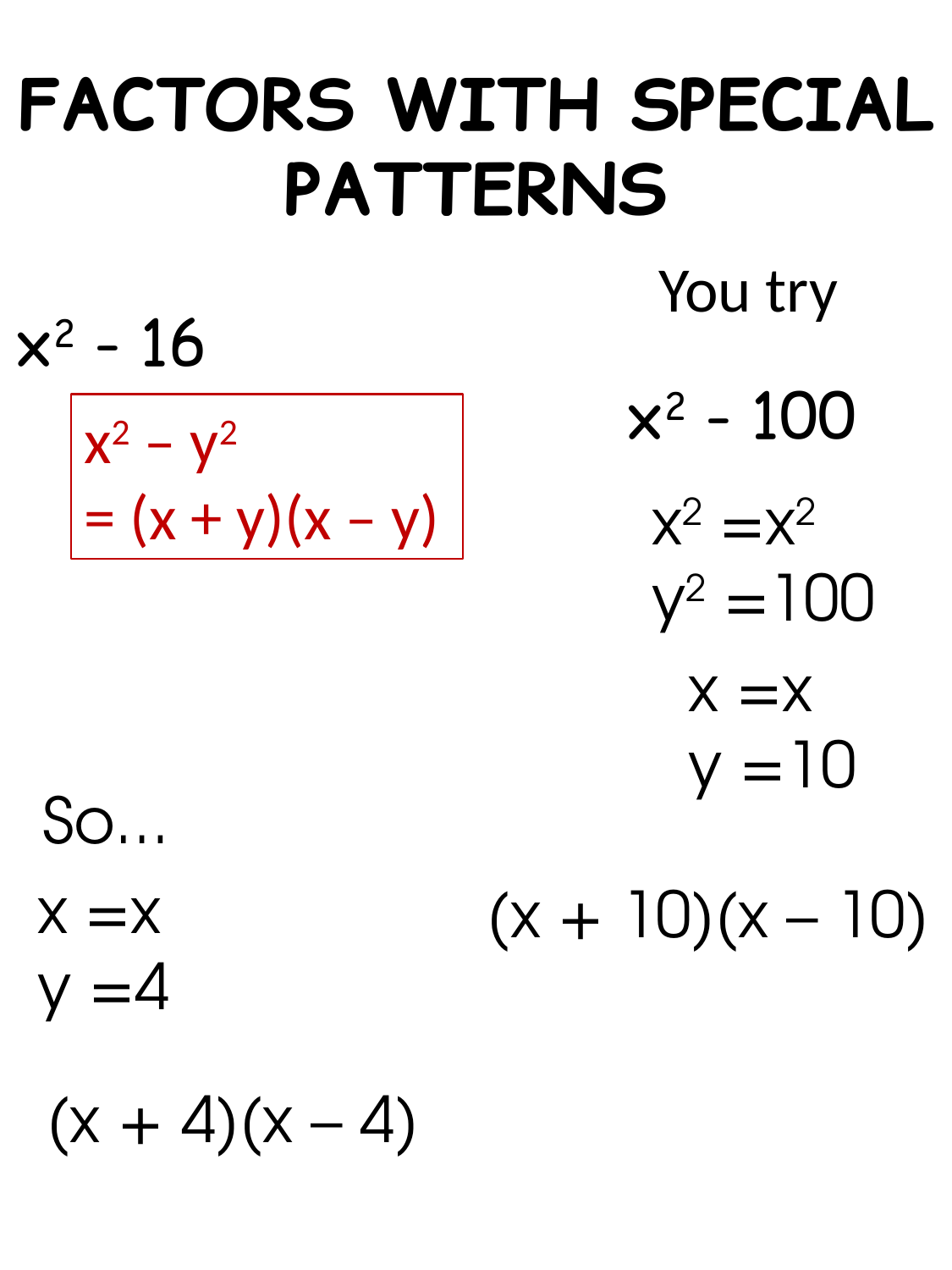

FACTORS WITH SPECIAL PATTERNS
You try
# x2 - 16
x2 - 100
x2 – y2
= (x + y)(x – y)
x2 =x2
y2 =100
x2 =x2
y2 =16
x =x
y =10
So…
x =x
y =4
(x + 10)(x – 10)
(x + 4)(x – 4)